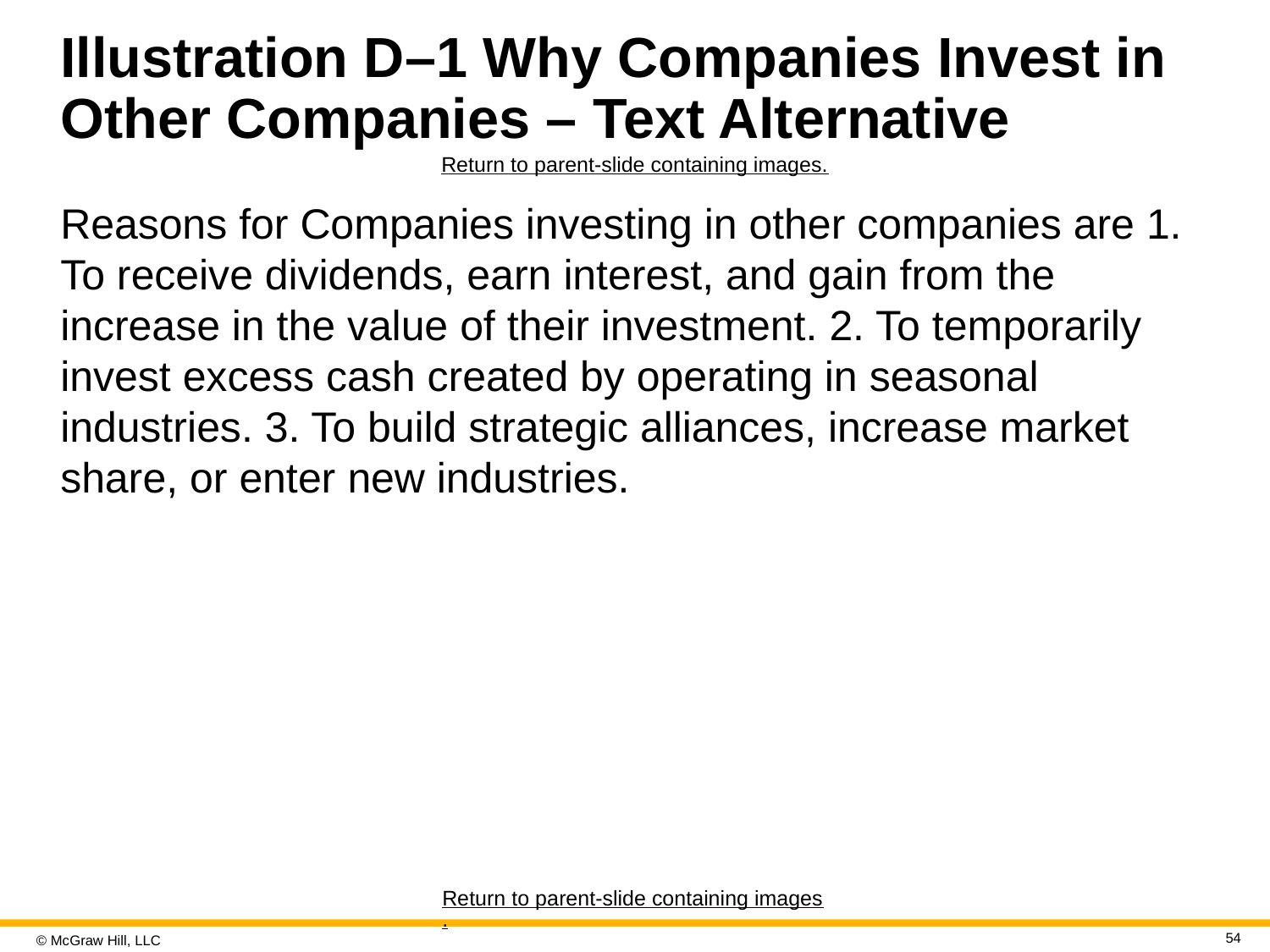

# Illustration D–1 Why Companies Invest in Other Companies – Text Alternative
Return to parent-slide containing images.
Reasons for Companies investing in other companies are 1. To receive dividends, earn interest, and gain from the increase in the value of their investment. 2. To temporarily invest excess cash created by operating in seasonal industries. 3. To build strategic alliances, increase market share, or enter new industries.
Return to parent-slide containing images.
54